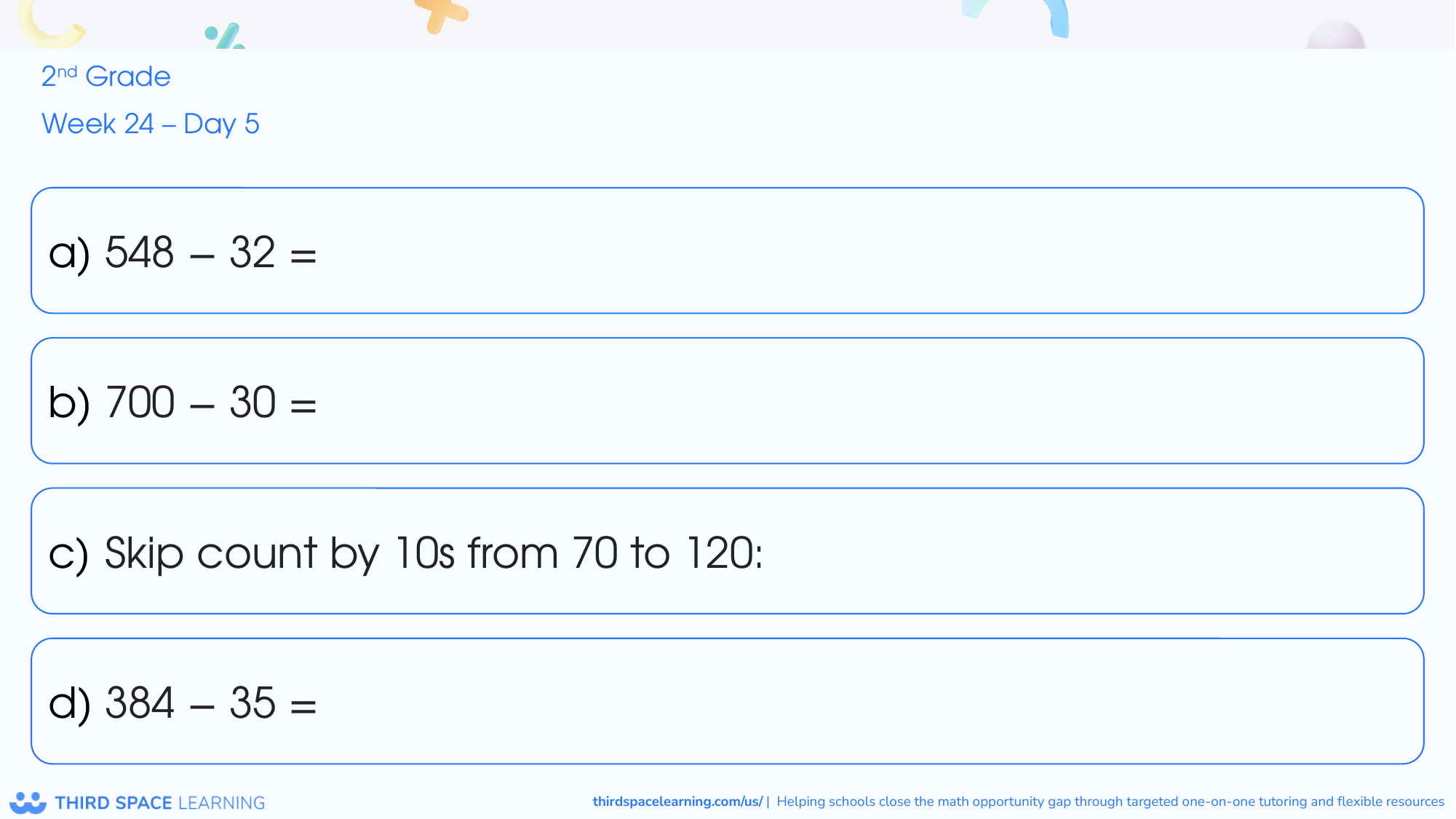

2nd Grade
Week 24 – Day 5
548 − 32 =
700 − 30 =
Skip count by 10s from 70 to 120:
384 − 35 =